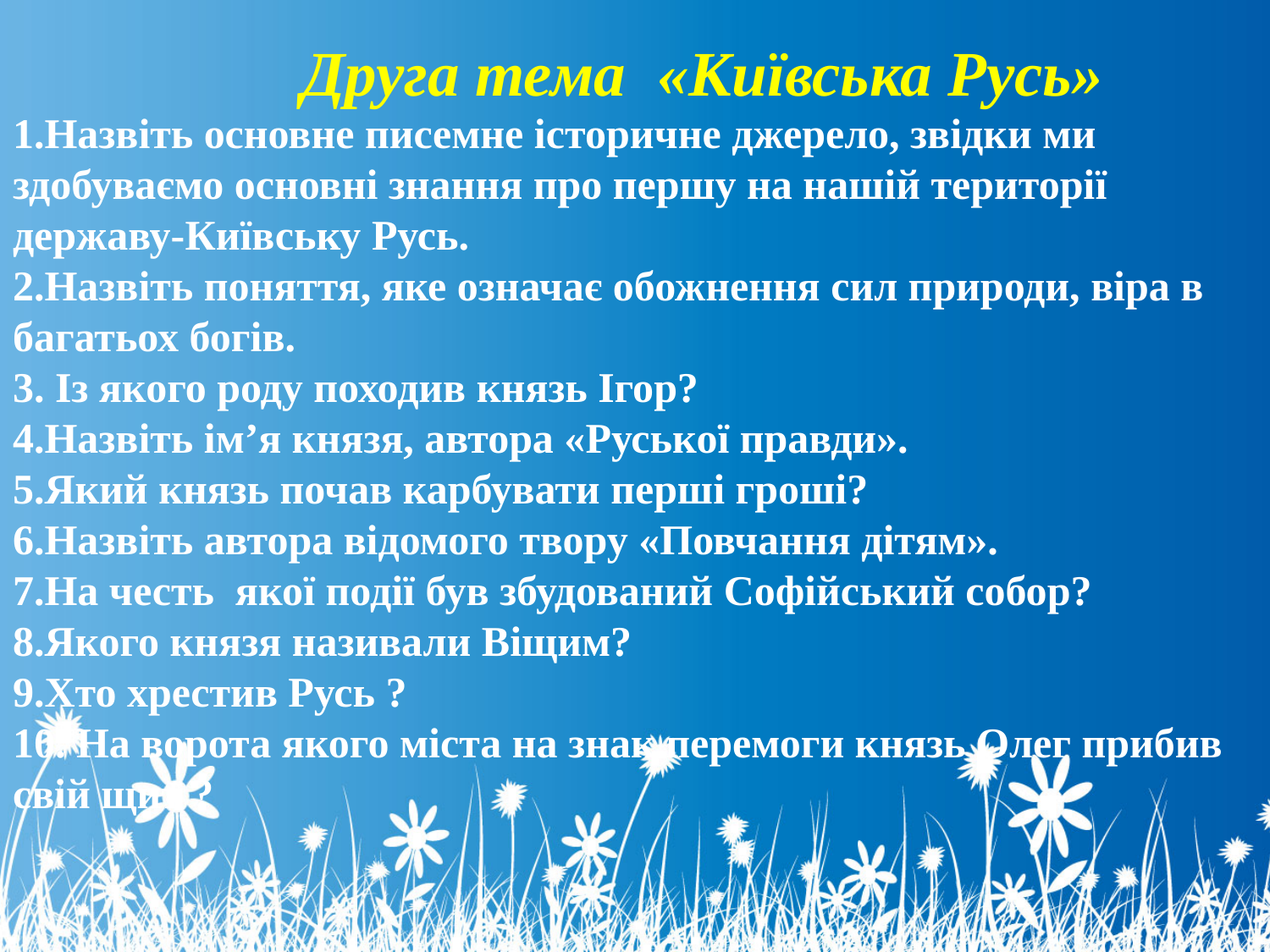

Друга тема  «Київська Русь»
# 1.Назвіть основне писемне історичне джерело, звідки ми здобуваємо основні знання про першу на нашій території державу-Київську Русь. 2.Назвіть поняття, яке означає обожнення сил природи, віра в багатьох богів. 3. Із якого роду походив князь Ігор? 4.Назвіть ім’я князя, автора «Руської правди». 5.Який князь почав карбувати перші гроші? 6.Назвіть автора відомого твору «Повчання дітям». 7.На честь  якої події був збудований Софійський собор? 8.Якого князя називали Віщим? 9.Хто хрестив Русь ? 10. На ворота якого міста на знак перемоги князь Олег прибив свій щит ?